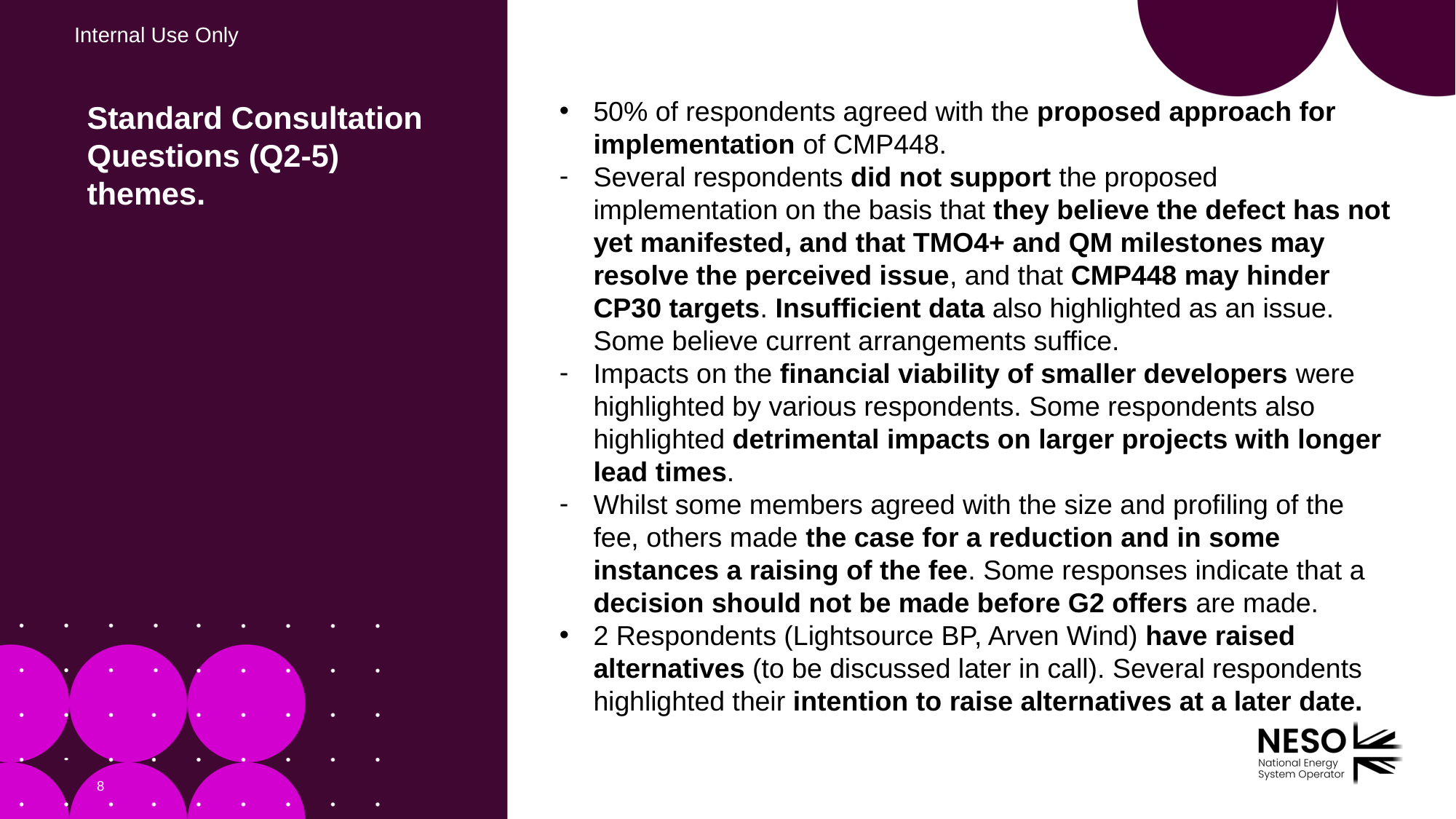

# Standard Consultation Questions (Q2-5) themes.
50% of respondents agreed with the proposed approach for implementation of CMP448.
Several respondents did not support the proposed implementation on the basis that they believe the defect has not yet manifested, and that TMO4+ and QM milestones may resolve the perceived issue, and that CMP448 may hinder CP30 targets. Insufficient data also highlighted as an issue. Some believe current arrangements suffice.
Impacts on the financial viability of smaller developers were highlighted by various respondents. Some respondents also highlighted detrimental impacts on larger projects with longer lead times.
Whilst some members agreed with the size and profiling of the fee, others made the case for a reduction and in some instances a raising of the fee. Some responses indicate that a decision should not be made before G2 offers are made.
2 Respondents (Lightsource BP, Arven Wind) have raised alternatives (to be discussed later in call). Several respondents highlighted their intention to raise alternatives at a later date.